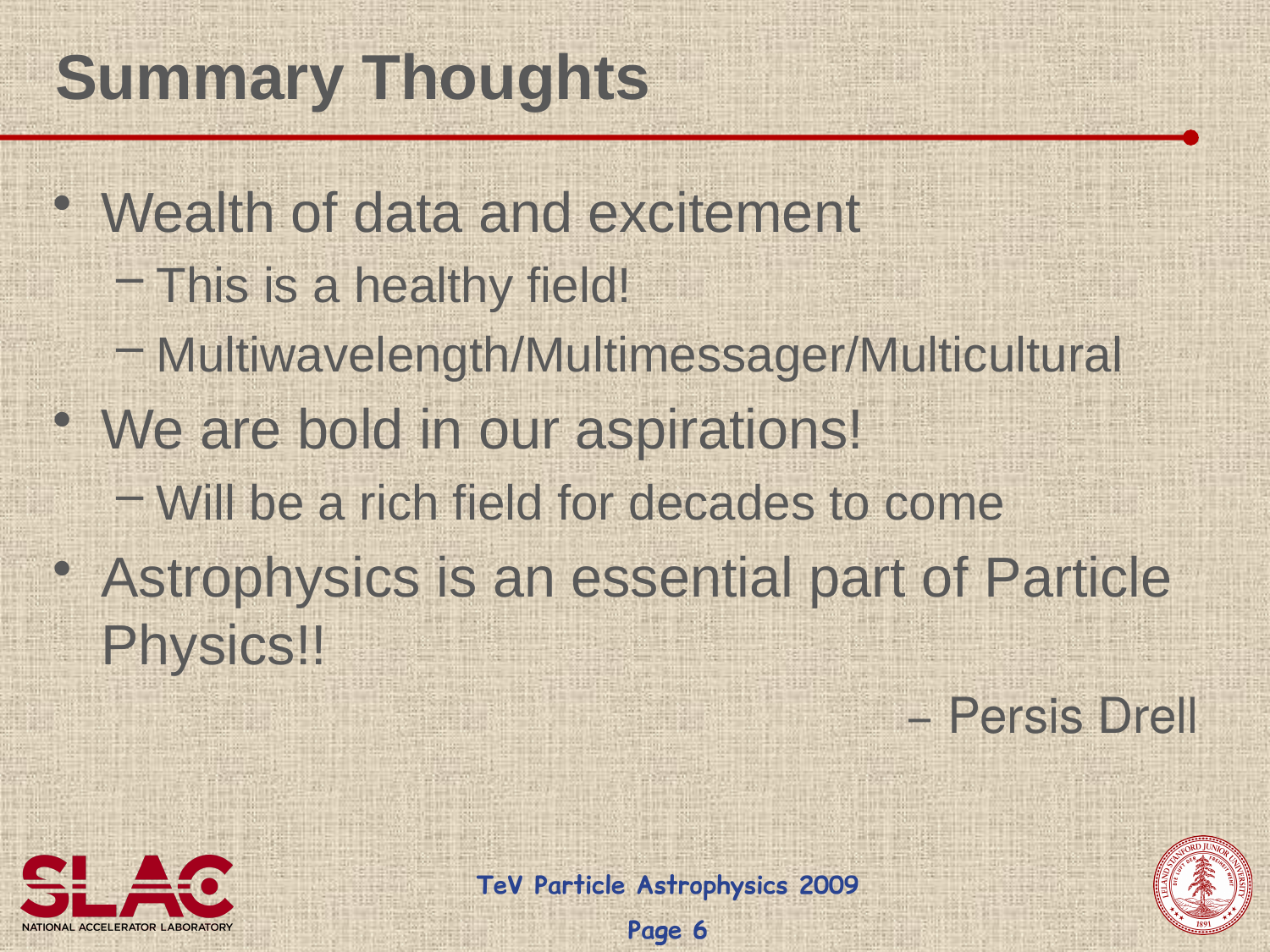

# Summary Thoughts
Wealth of data and excitement
This is a healthy field!
Multiwavelength/Multimessager/Multicultural
We are bold in our aspirations!
Will be a rich field for decades to come
Astrophysics is an essential part of Particle Physics!!
− Persis Drell
TeV Particle Astrophysics 2009
Page 6